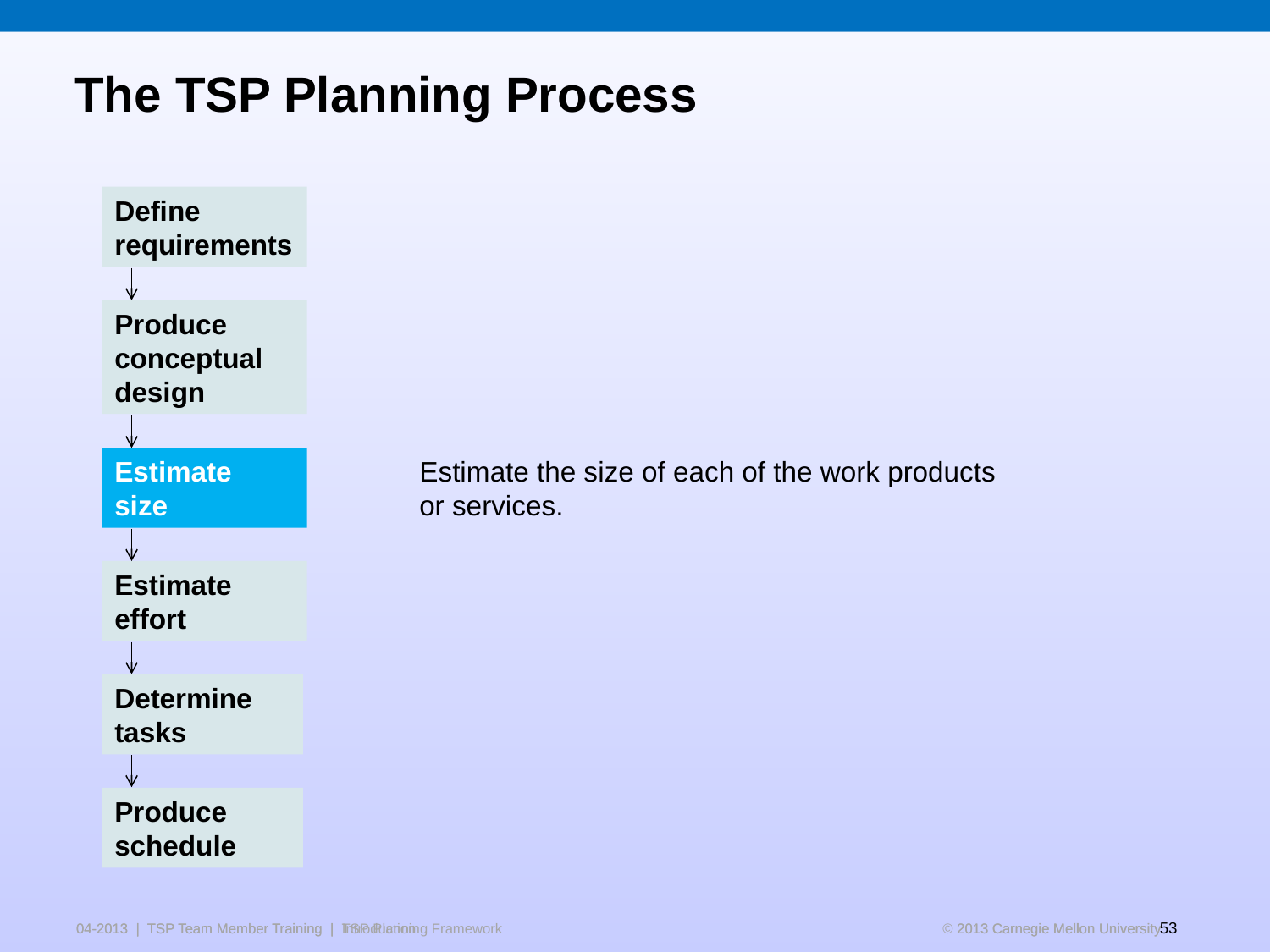

# The TSP Planning Process
Define
requirements
Produce
conceptual
design
Estimate
size
Estimate the size of each of the work products
or services.
Estimate
effort
Determine
tasks
Produce
schedule